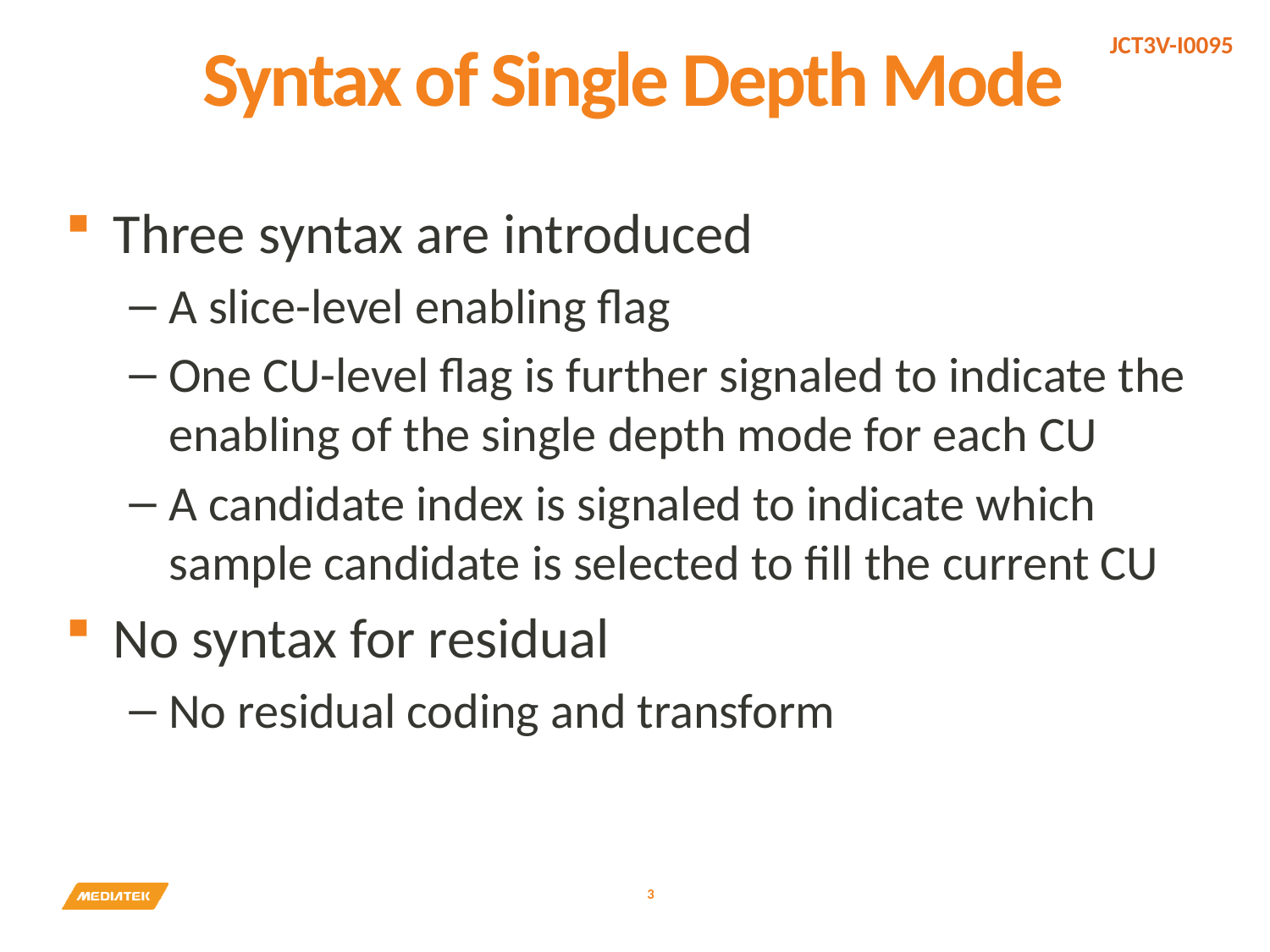

# Syntax of Single Depth Mode
Three syntax are introduced
A slice-level enabling flag
One CU-level flag is further signaled to indicate the enabling of the single depth mode for each CU
A candidate index is signaled to indicate which sample candidate is selected to fill the current CU
No syntax for residual
No residual coding and transform
3